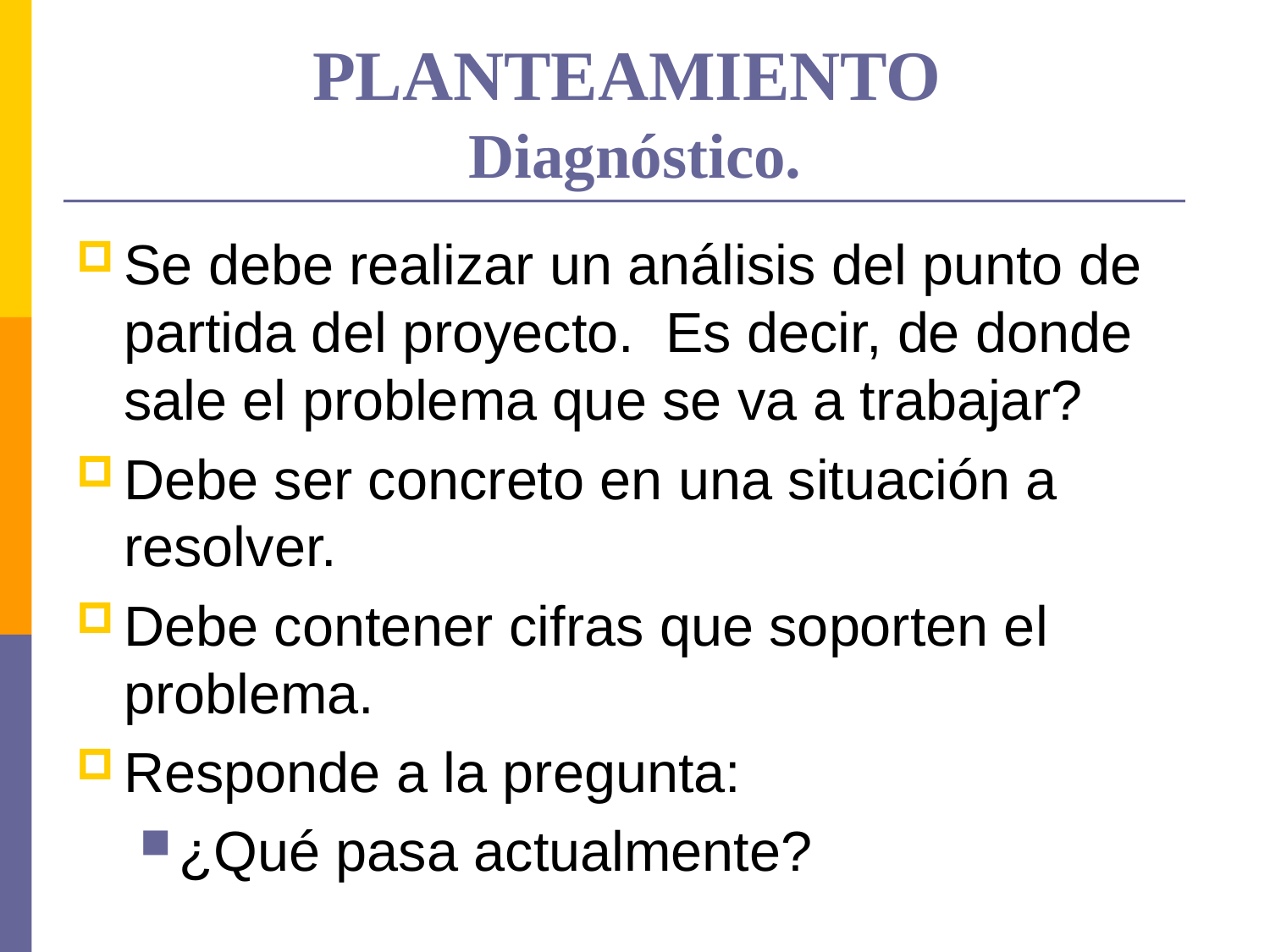

# PLANTEAMIENTO Diagnóstico.
Se debe realizar un análisis del punto de partida del proyecto.  Es decir, de donde sale el problema que se va a trabajar?
Debe ser concreto en una situación a resolver.
Debe contener cifras que soporten el problema.
Responde a la pregunta:
¿Qué pasa actualmente?